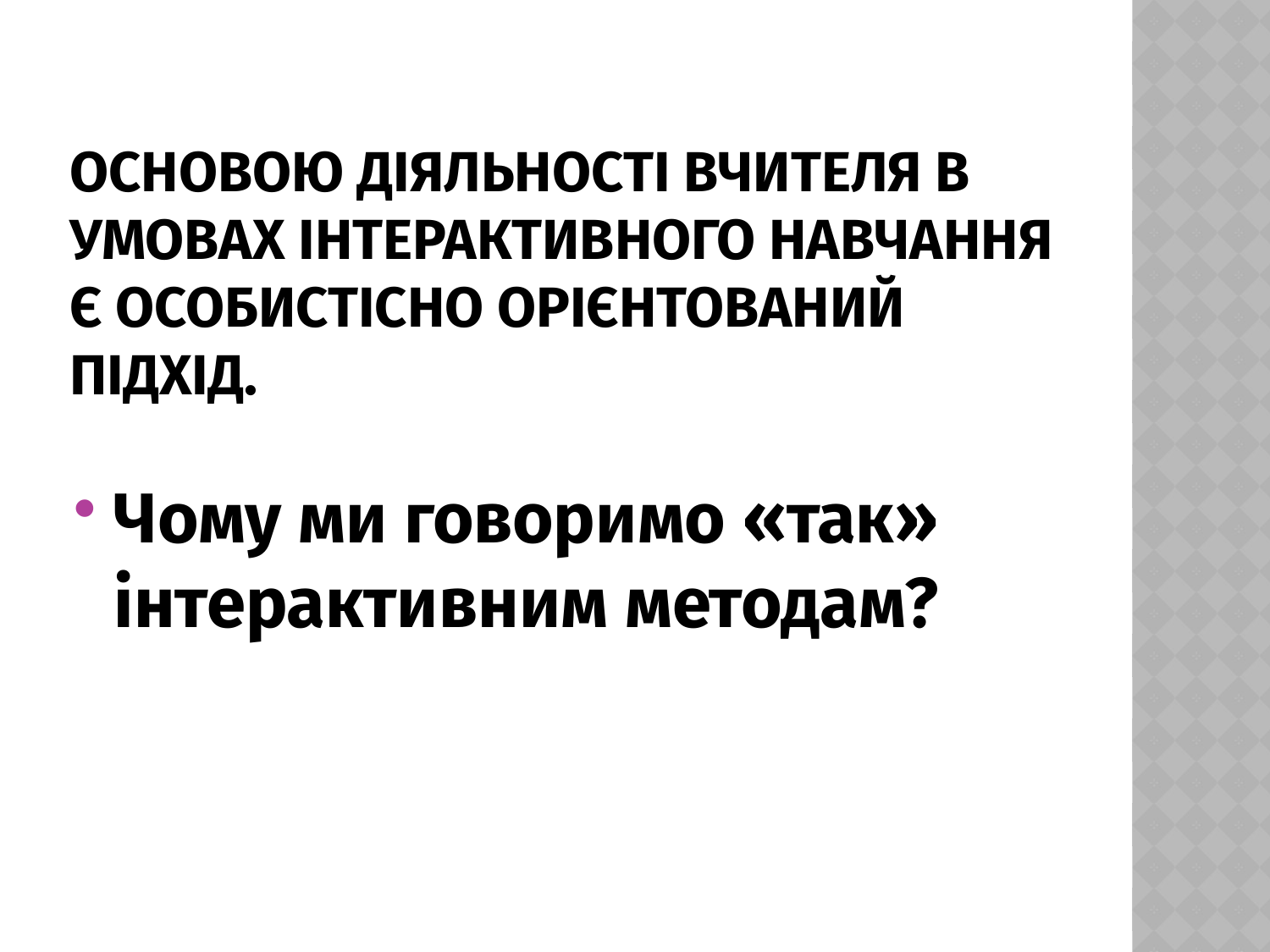

# Основою діяльності вчителя в умовах інтерактивного навчання є особистісно орієнтований підхід.
Чому ми говоримо «так» інтерактивним методам?